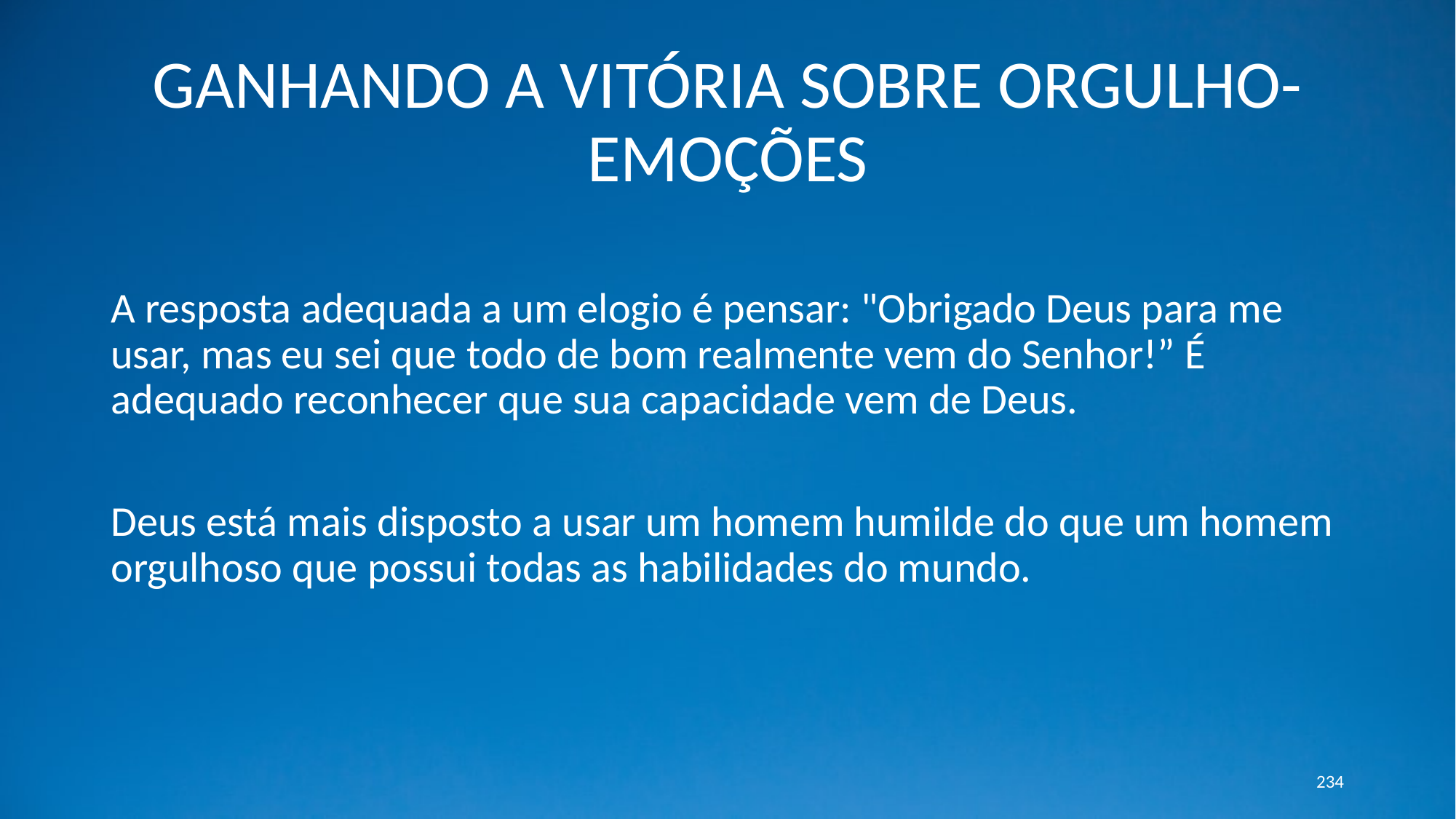

# GANHANDO A VITÓRIA SOBRE ORGULHO-EMOÇÕES

A resposta adequada a um elogio é pensar: "Obrigado Deus para me usar, mas eu sei que todo de bom realmente vem do Senhor!” É adequado reconhecer que sua capacidade vem de Deus.

Deus está mais disposto a usar um homem humilde do que um homem orgulhoso que possui todas as habilidades do mundo.

234